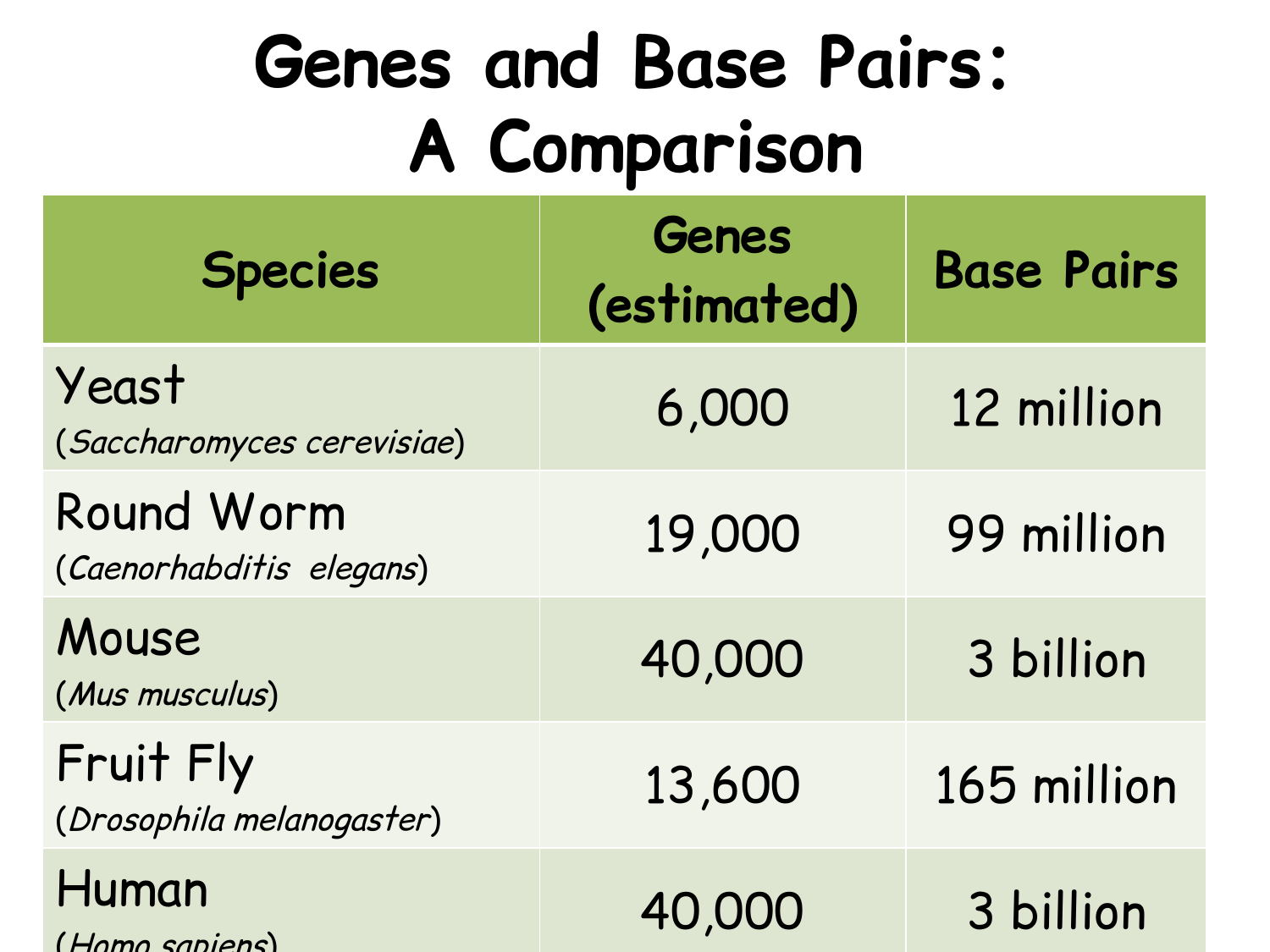

# Genes and Base Pairs: A Comparison
| Species | Genes (estimated) | Base Pairs |
| --- | --- | --- |
| Yeast (Saccharomyces cerevisiae) | 6,000 | 12 million |
| Round Worm (Caenorhabditis elegans) | 19,000 | 99 million |
| Mouse (Mus musculus) | 40,000 | 3 billion |
| Fruit Fly (Drosophila melanogaster) | 13,600 | 165 million |
| Human (Homo sapiens) | 40,000 | 3 billion |